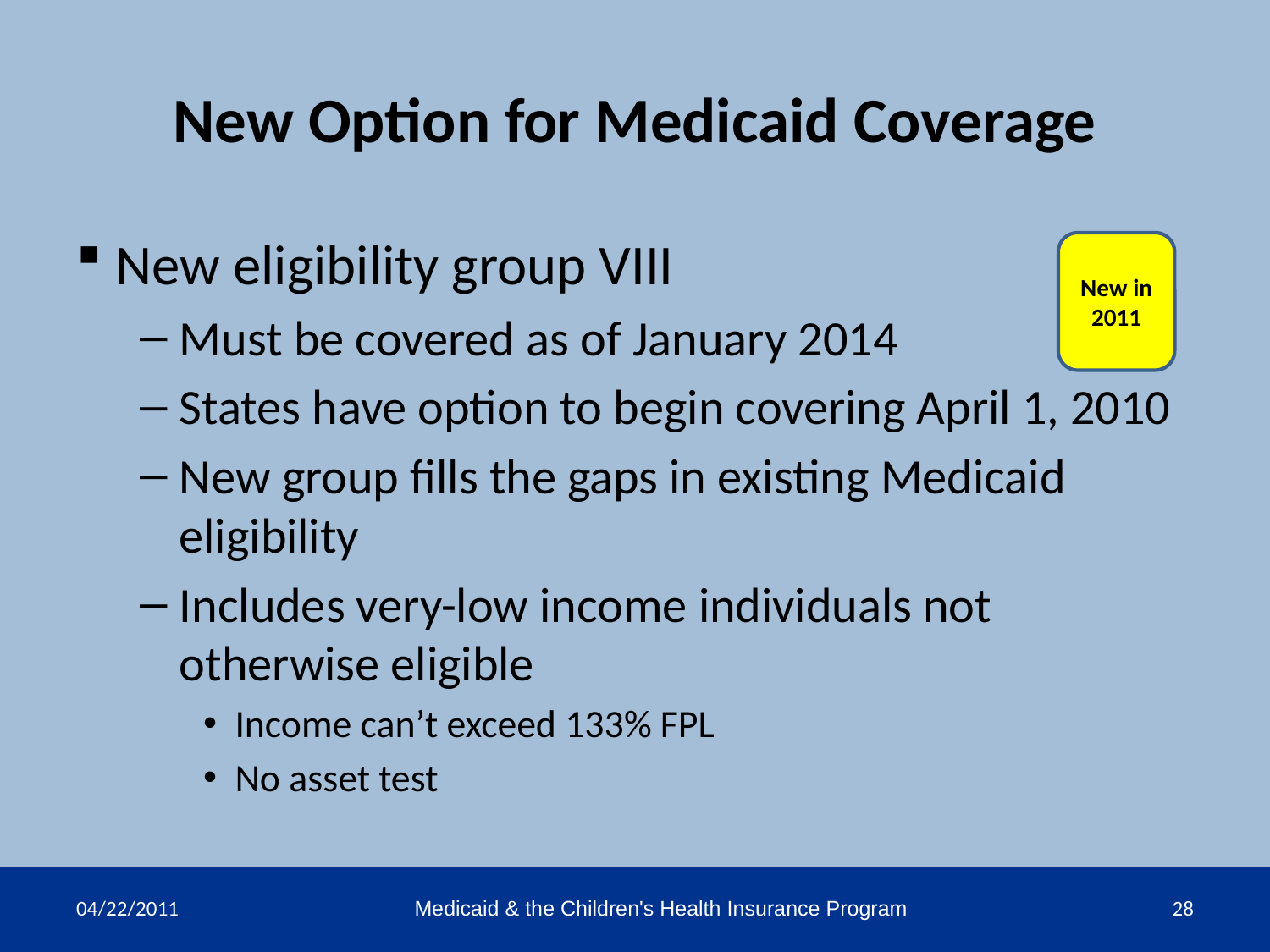

# New Option for Medicaid Coverage
New eligibility group VIII
Must be covered as of January 2014
States have option to begin covering April 1, 2010
New group fills the gaps in existing Medicaid eligibility
Includes very-low income individuals not otherwise eligible
Income can’t exceed 133% FPL
No asset test
New in 2011
04/22/2011
Medicaid & the Children's Health Insurance Program
28